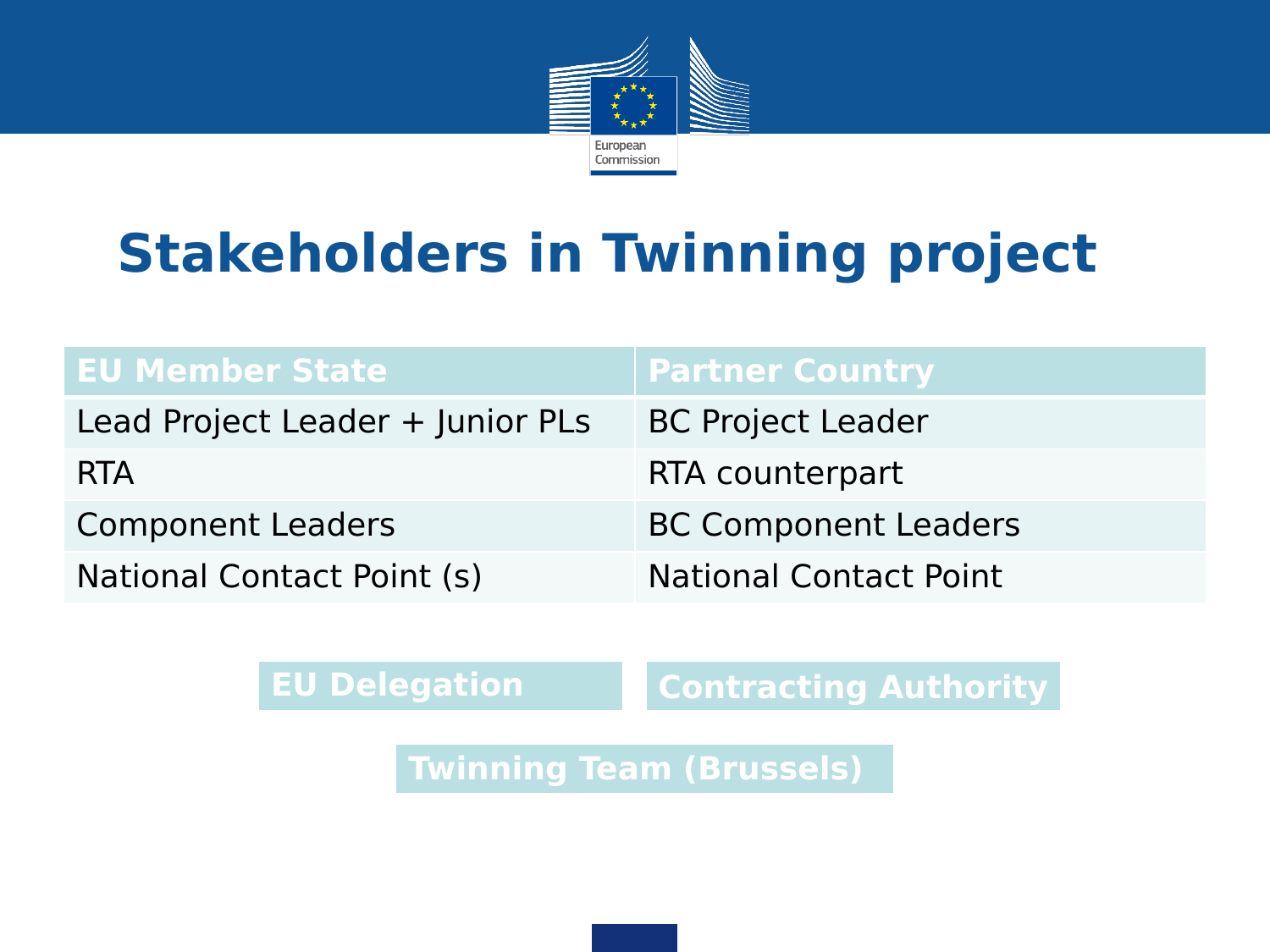

# Stakeholders in Twinning project
| EU Member State | Partner Country |
| --- | --- |
| Lead Project Leader + Junior PLs | BC Project Leader |
| RTA | RTA counterpart |
| Component Leaders | BC Component Leaders |
| National Contact Point (s) | National Contact Point |
| EU Delegation |
| --- |
Contracting Authority
| Twinning Team (Brussels) |
| --- |